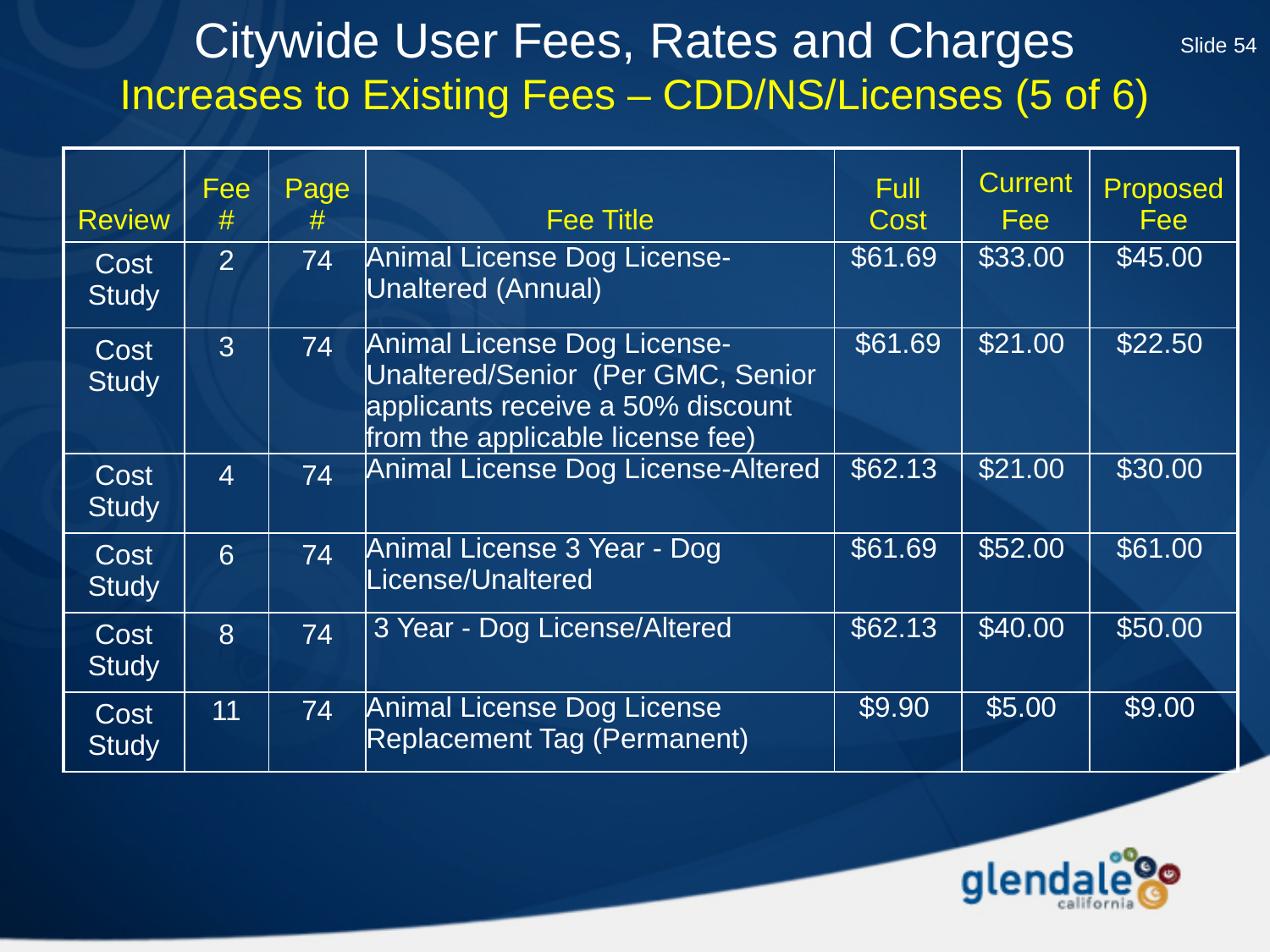

Citywide User Fees, Rates and Charges
Increases to Existing Fees – CDD/NS/Licenses (5 of 6)
Slide 54
| Review | Fee # | Page # | Fee Title | Full Cost | Current Fee | Proposed Fee |
| --- | --- | --- | --- | --- | --- | --- |
| Cost Study | 2 | 74 | Animal License Dog License-Unaltered (Annual) | $61.69 | $33.00 | $45.00 |
| Cost Study | 3 | 74 | Animal License Dog License-Unaltered/Senior (Per GMC, Senior applicants receive a 50% discount from the applicable license fee) | $61.69 | $21.00 | $22.50 |
| Cost Study | 4 | 74 | Animal License Dog License-Altered | $62.13 | $21.00 | $30.00 |
| Cost Study | 6 | 74 | Animal License 3 Year - Dog License/Unaltered | $61.69 | $52.00 | $61.00 |
| Cost Study | 8 | 74 | 3 Year - Dog License/Altered | $62.13 | $40.00 | $50.00 |
| Cost Study | 11 | 74 | Animal License Dog License Replacement Tag (Permanent) | $9.90 | $5.00 | $9.00 |